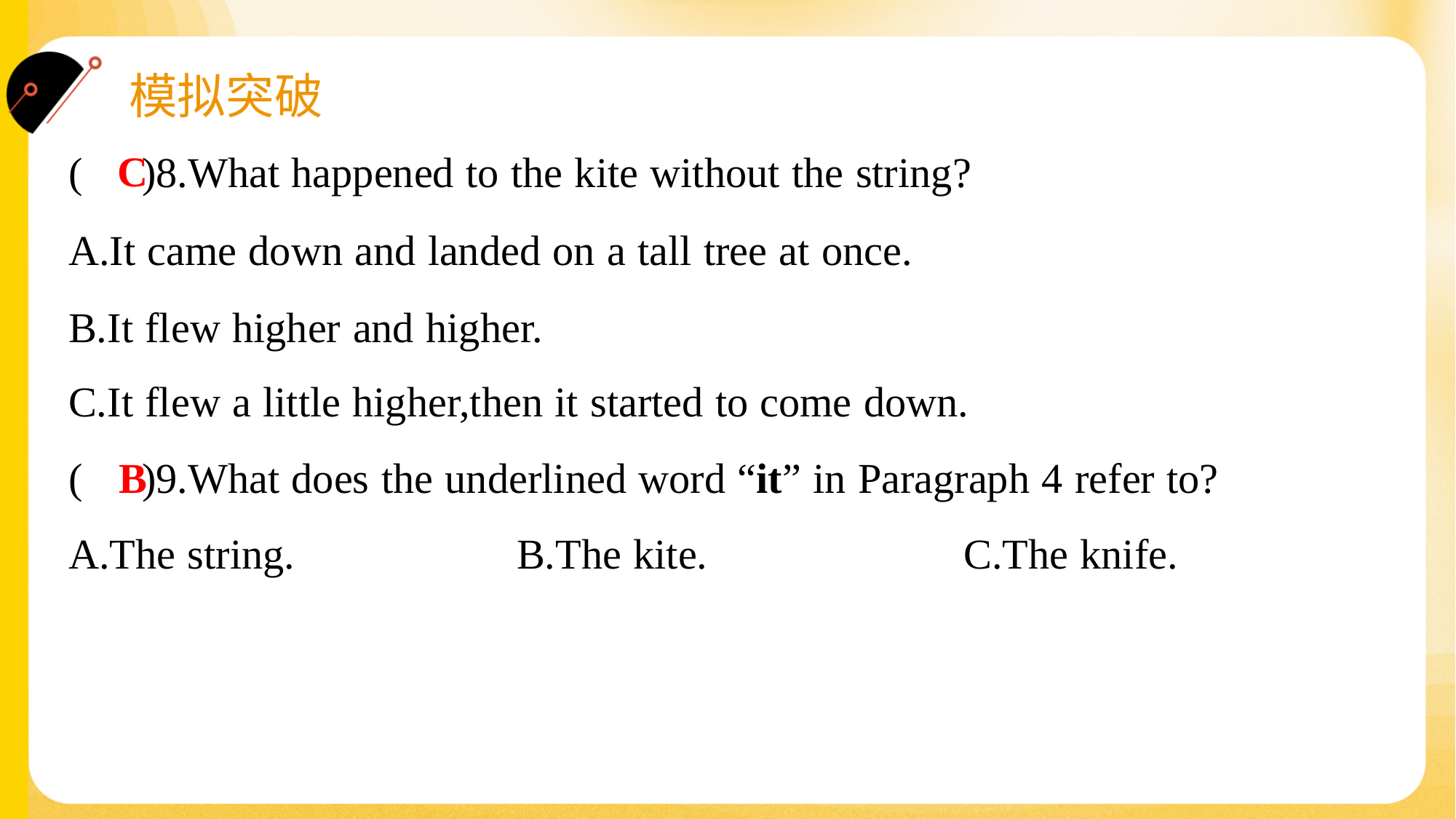

C
(     )8.What happened to the kite without the string?
A.It came down and landed on a tall tree at once.
B.It flew higher and higher.
C.It flew a little higher,then it started to come down.
B
(     )9.What does the underlined word “it” in Paragraph 4 refer to?
A.The string.	B.The kite.	C.The knife.